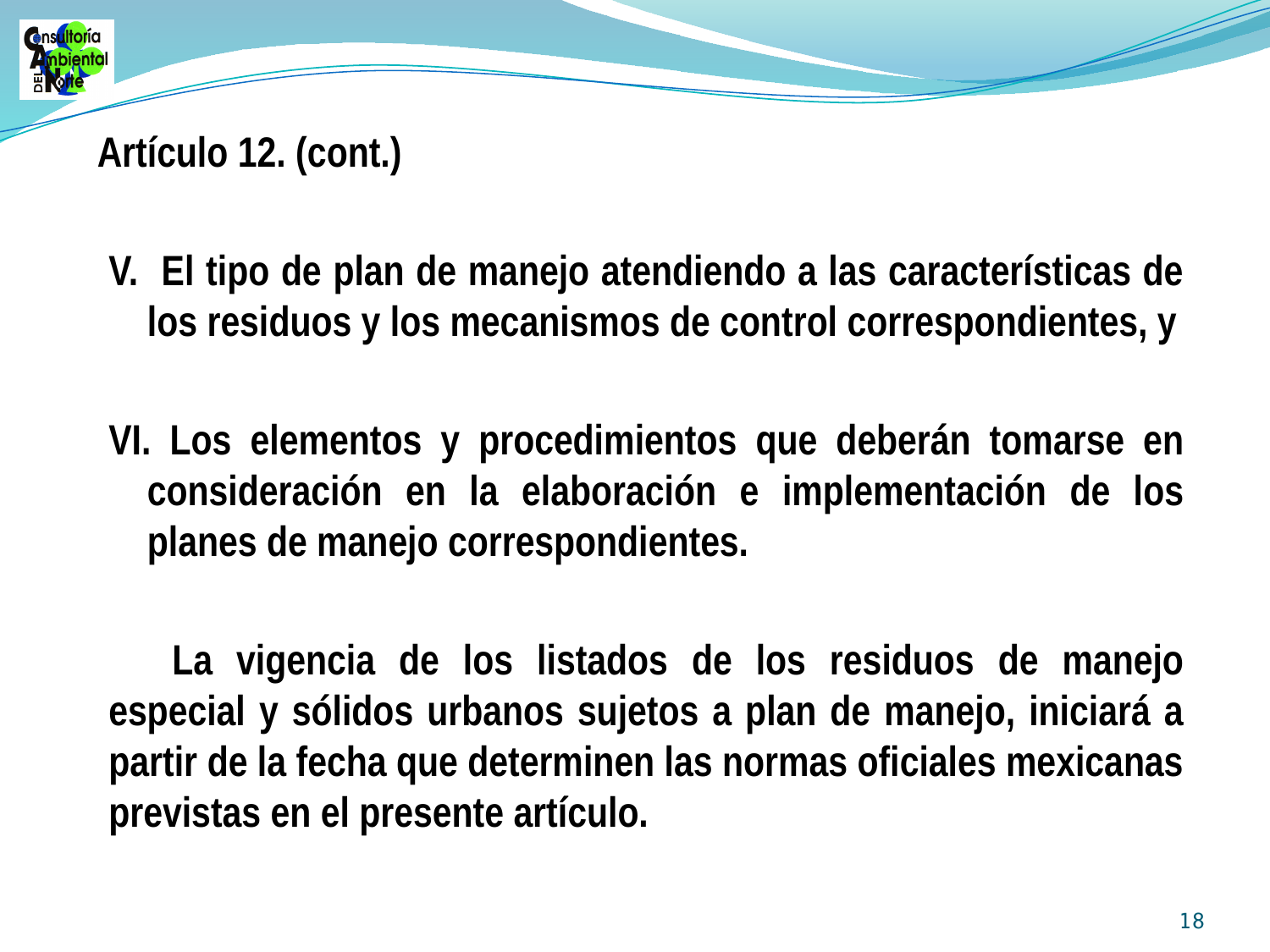

Artículo 12. (cont.)

V.  El tipo de plan de manejo atendiendo a las características de los residuos y los mecanismos de control correspondientes, y

VI. Los elementos y procedimientos que deberán tomarse en consideración en la elaboración e implementación de los planes de manejo correspondientes.

La vigencia de los listados de los residuos de manejo especial y sólidos urbanos sujetos a plan de manejo, iniciará a partir de la fecha que determinen las normas oficiales mexicanas previstas en el presente artículo.
18